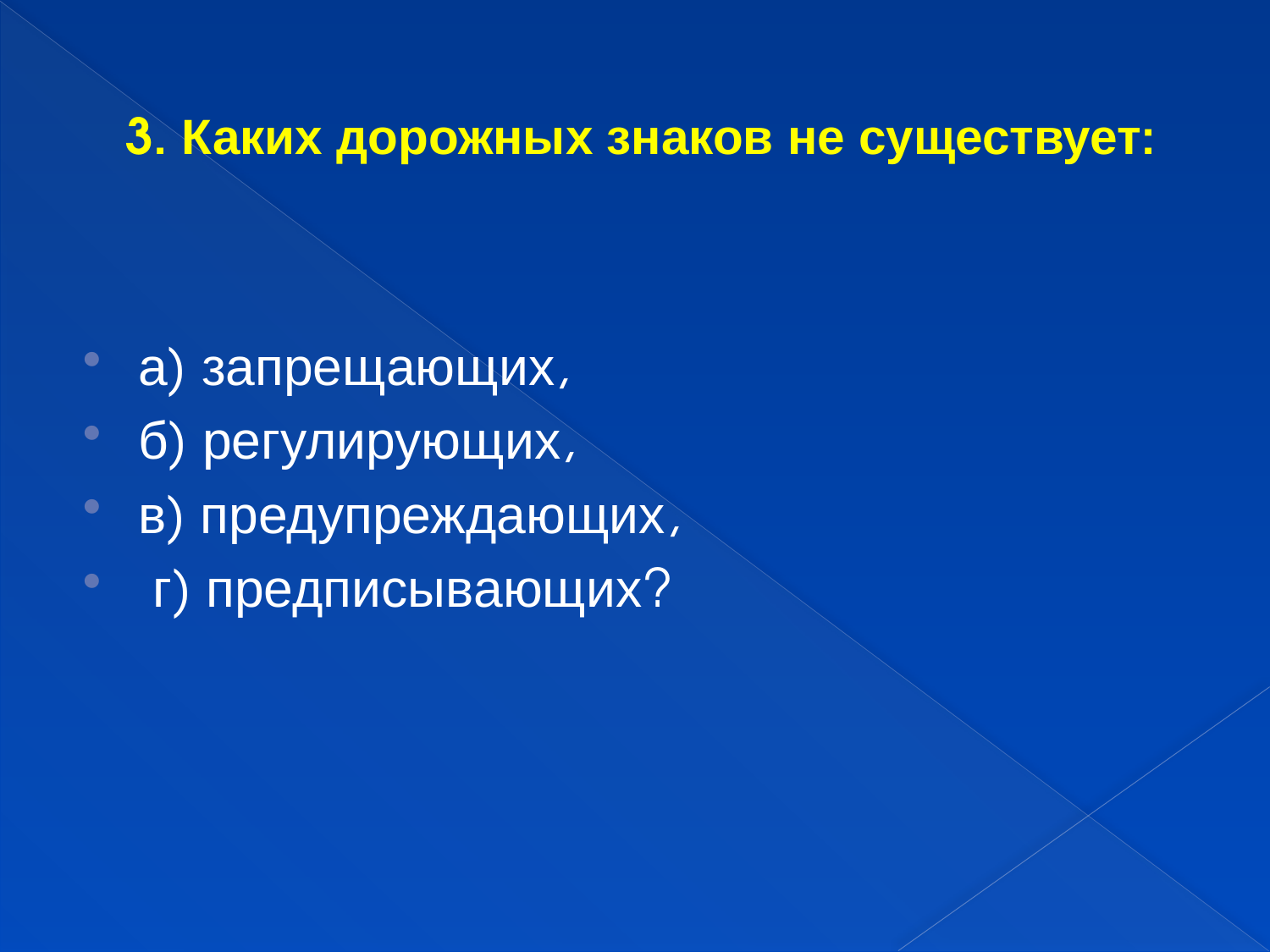

# 3. Каких дорожных знаков не существует:
а) запрещающих,
б) регулирующих,
в) предупреждающих,
 г) предписывающих?